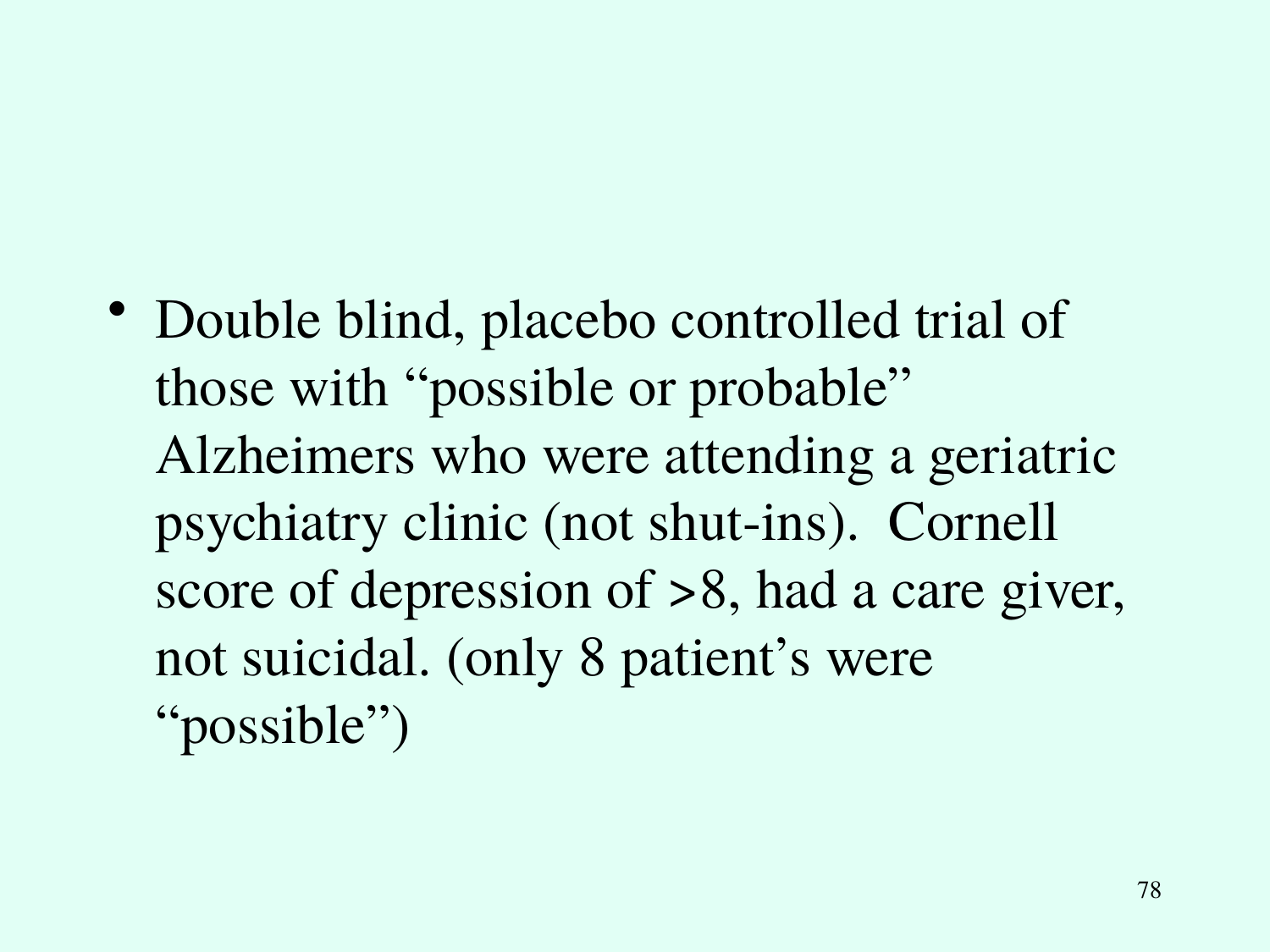

Double blind, placebo controlled trial of those with “possible or probable” Alzheimers who were attending a geriatric psychiatry clinic (not shut-ins).  Cornell score of depression of >8, had a care giver, not suicidal. (only 8 patient’s were “possible”)

78